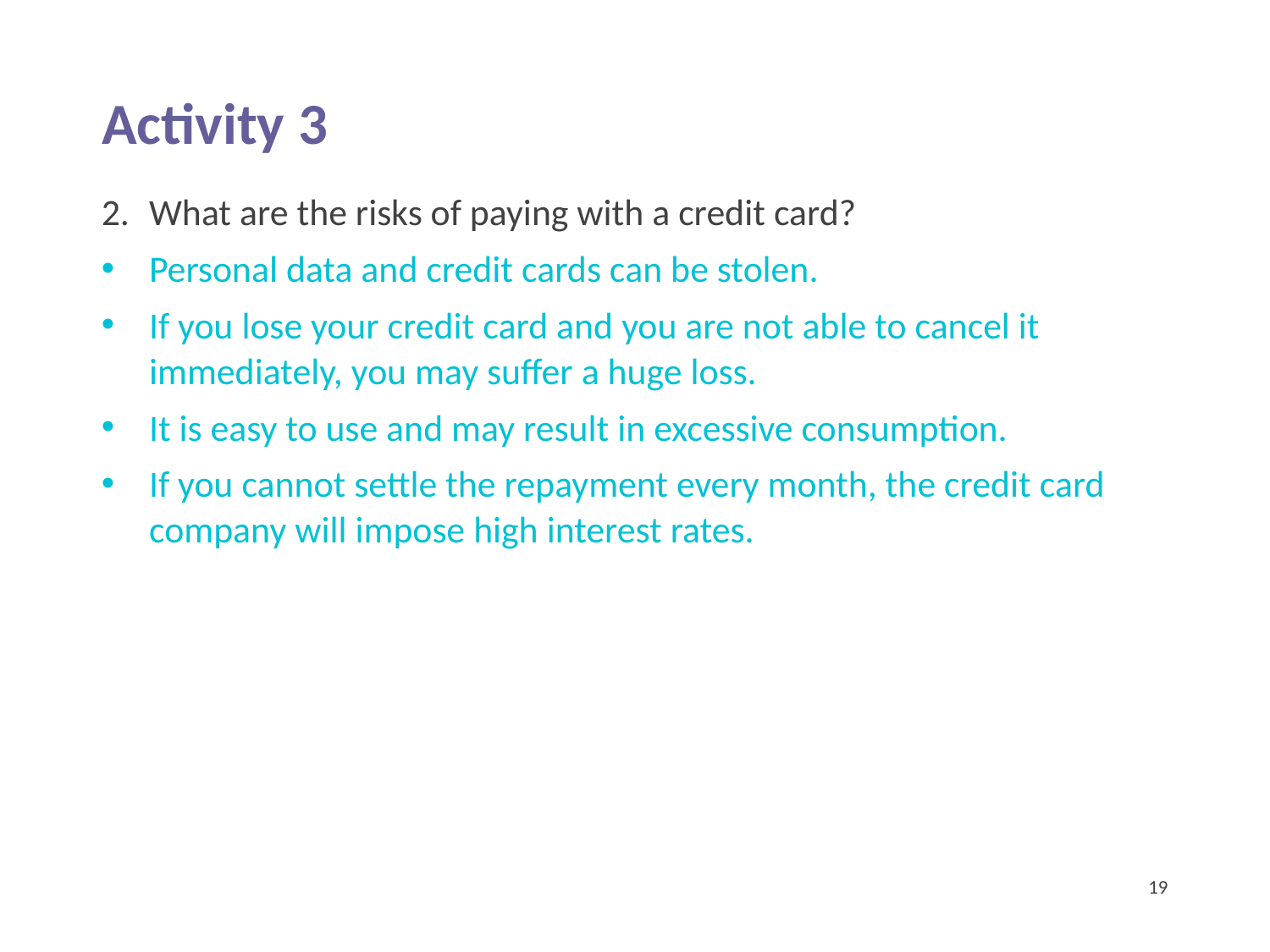

Activity 3
What are the risks of paying with a credit card?
Personal data and credit cards can be stolen.
If you lose your credit card and you are not able to cancel it immediately, you may suffer a huge loss.
It is easy to use and may result in excessive consumption.
If you cannot settle the repayment every month, the credit card company will impose high interest rates.
19